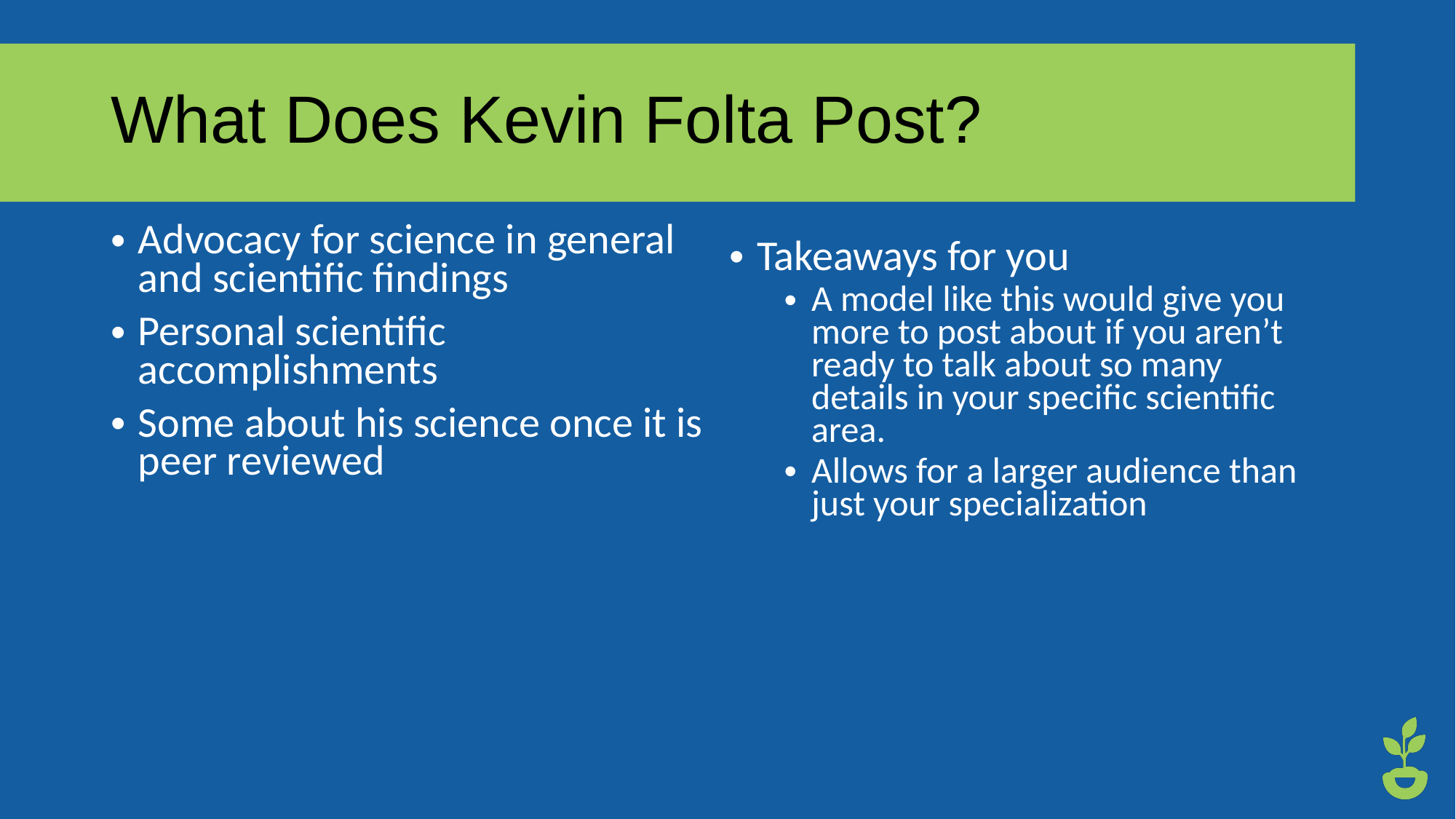

# What Does Kevin Folta Post?
Advocacy for science in general and scientific findings
Personal scientific accomplishments
Some about his science once it is peer reviewed

Takeaways for you
A model like this would give you more to post about if you aren’t ready to talk about so many details in your specific scientific area.
Allows for a larger audience than just your specialization